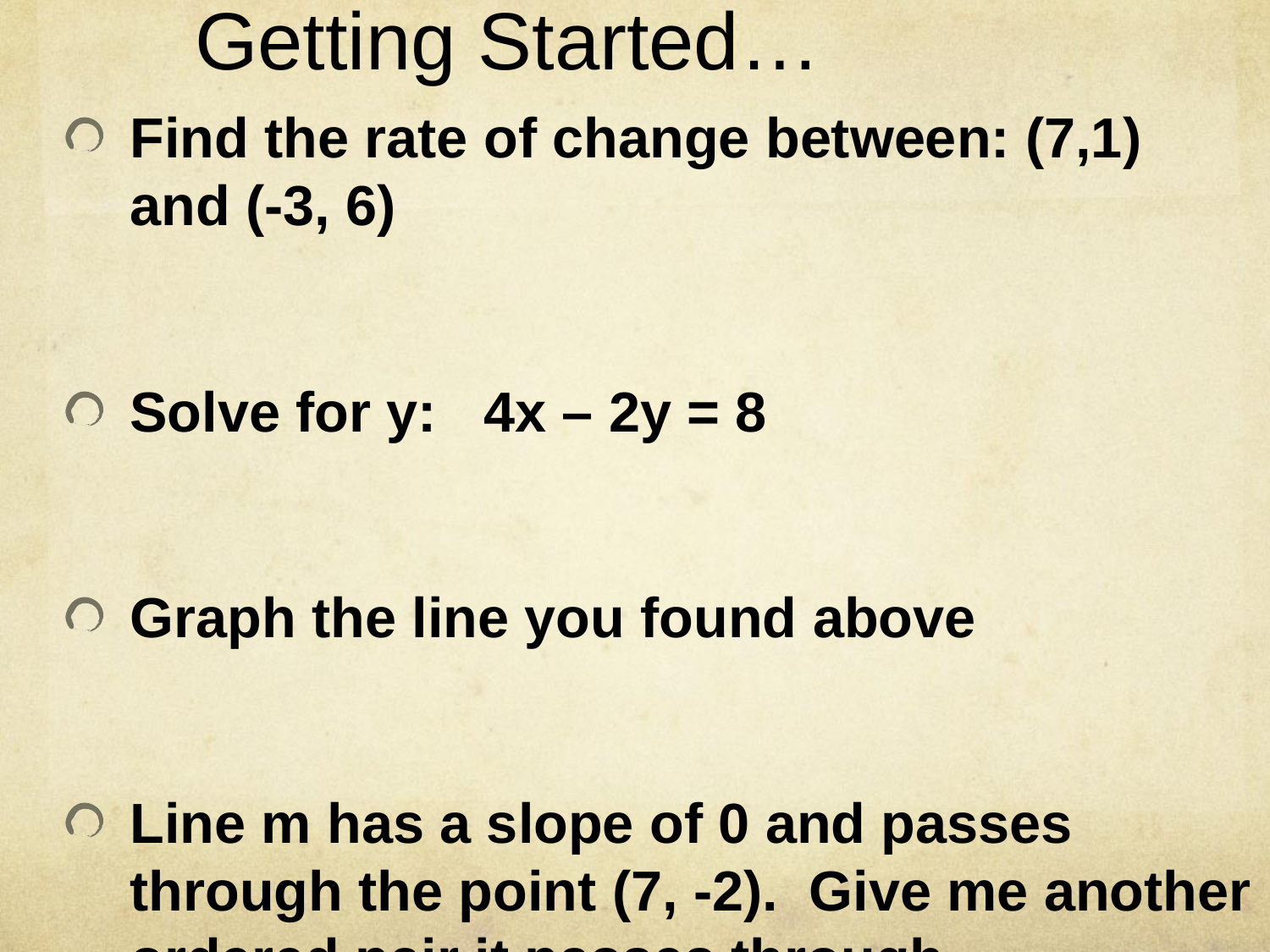

# Getting Started…
Find the rate of change between: (7,1) and (-3, 6)

Solve for y:   4x – 2y = 8

Graph the line you found above

Line m has a slope of 0 and passes through the point (7, -2).  Give me another ordered pair it passes through.